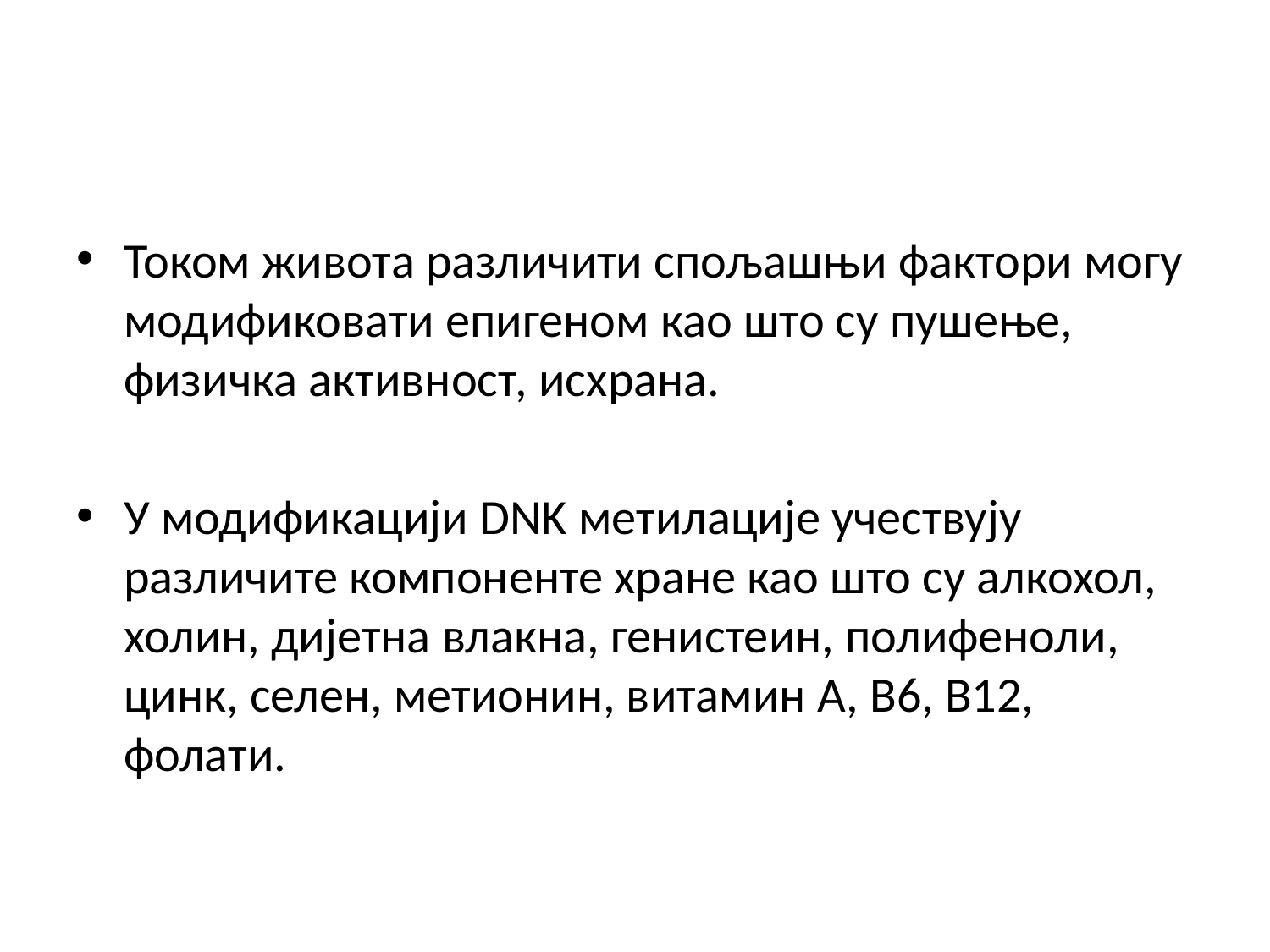

Током живота различити спољашњи фактори могу модификовати епигеном као што су пушење, физичка активност, исхрана.

У модификацији DNK метилације учествују различите компоненте хране као што су алкохол, холин, дијетна влакна, генистеин, полифеноли, цинк, селен, метионин, витамин А, В6, В12, фолати.